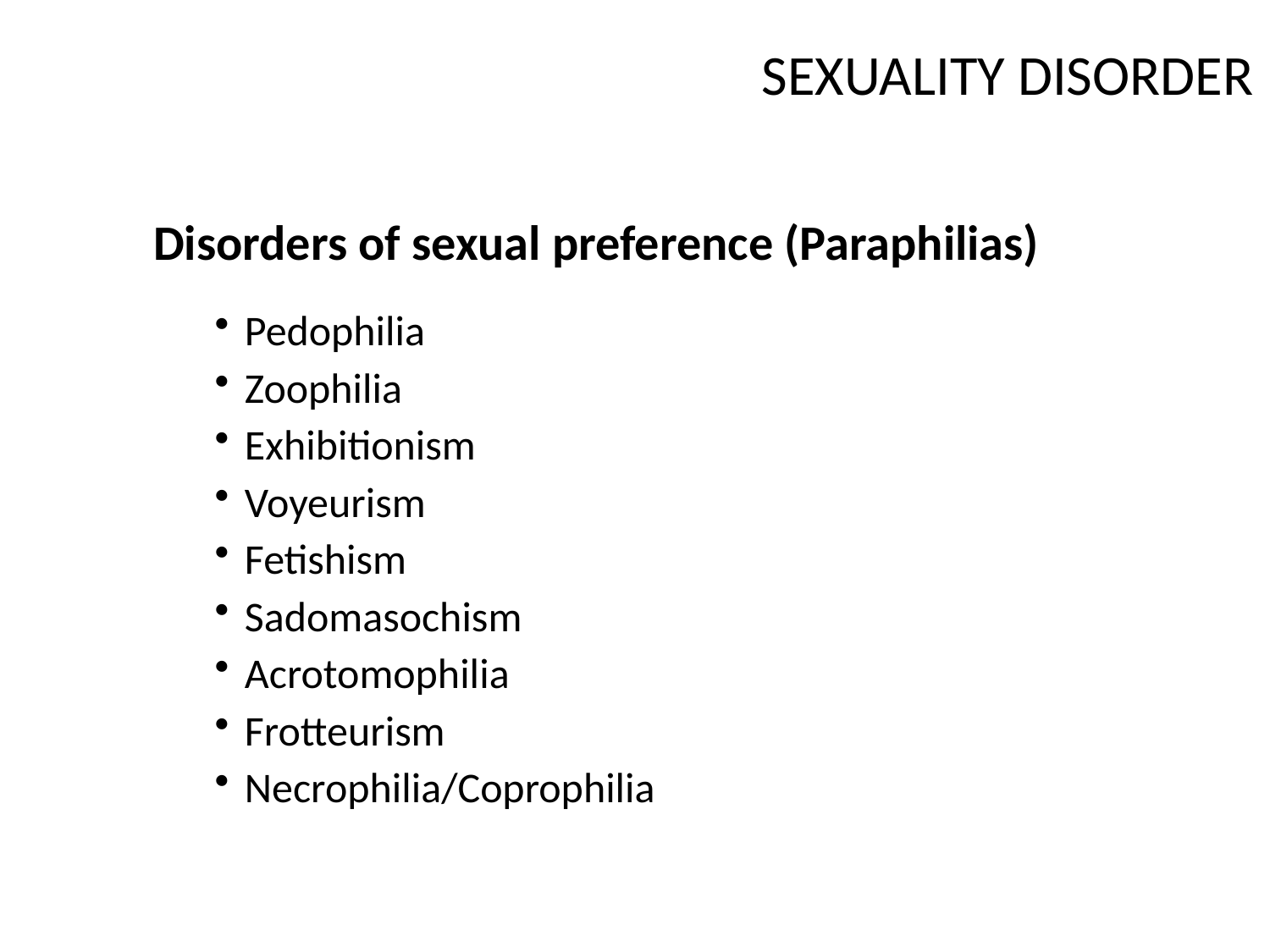

SEXUALITY DISORDER
#
Disorders of sexual preference (Paraphilias)
Pedophilia
Zoophilia
Exhibitionism
Voyeurism
Fetishism
Sadomasochism
Acrotomophilia
Frotteurism
Necrophilia/Coprophilia